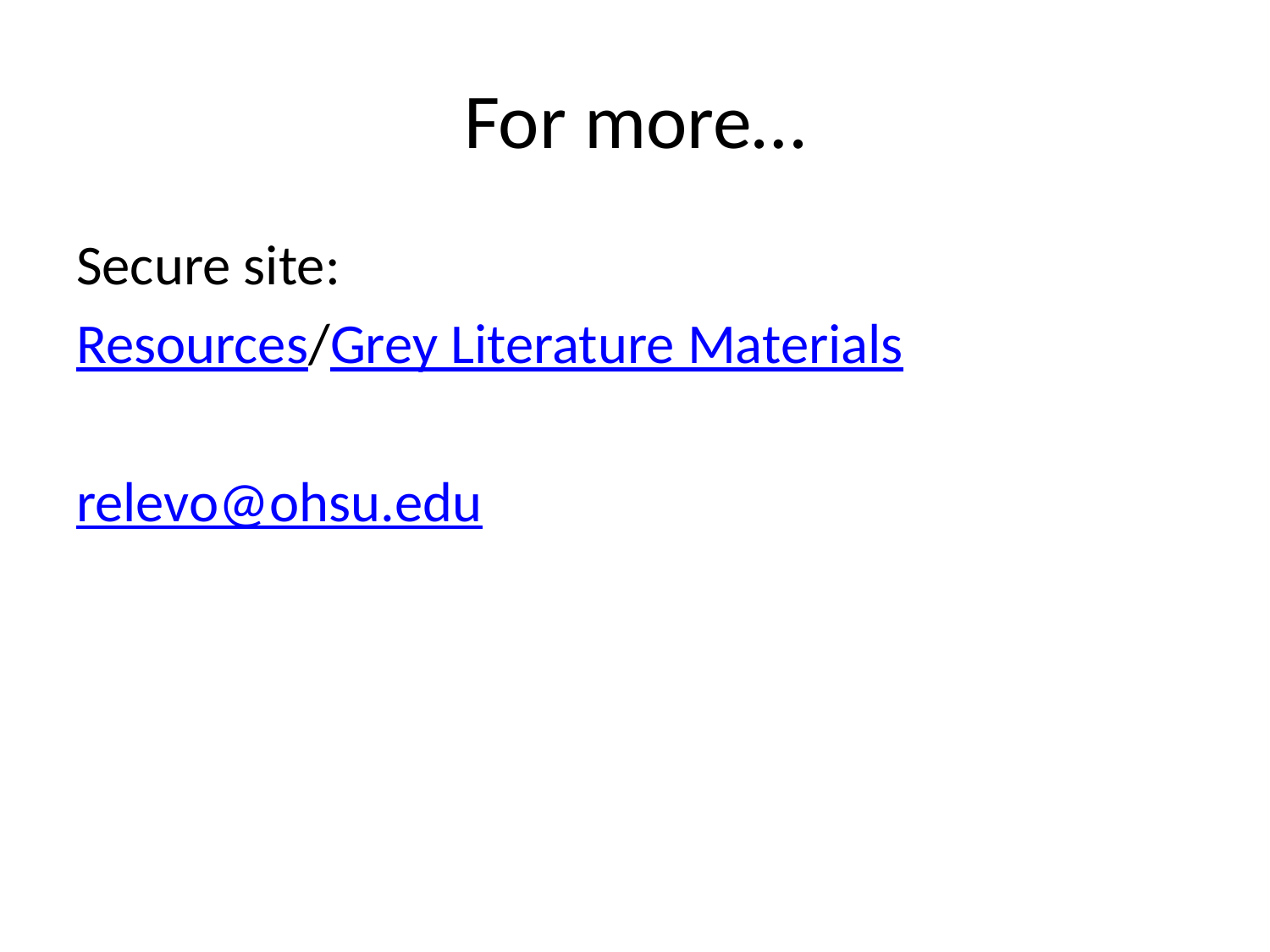

# For more…
Secure site:
Resources/Grey Literature Materials

relevo@ohsu.edu